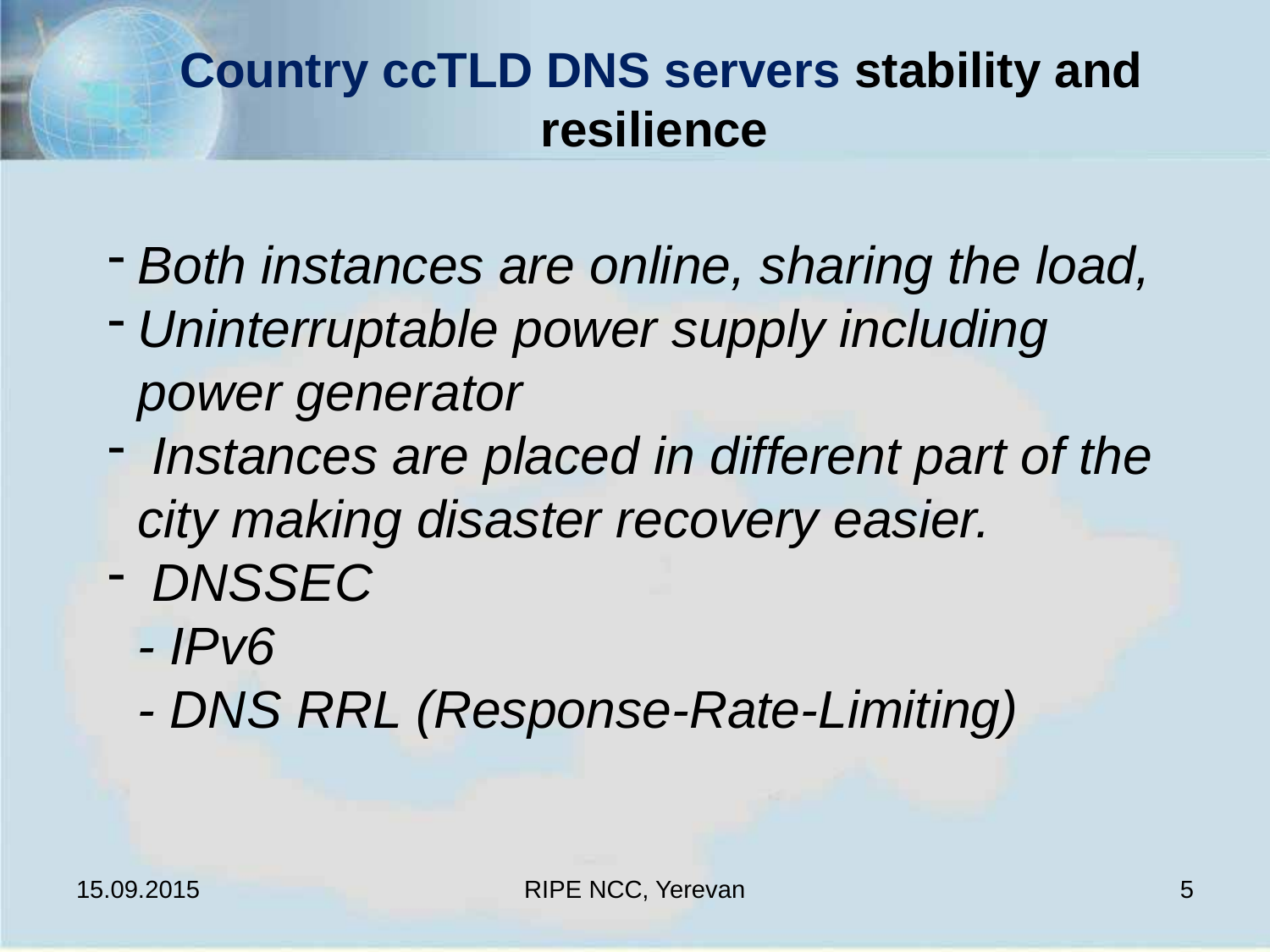

Country ccTLD DNS servers stability and resilience
Both instances are online, sharing the load,
Uninterruptable power supply including power generator
 Instances are placed in different part of the city making disaster recovery easier.
 DNSSEC
- IPv6
- DNS RRL (Response-Rate-Limiting)
15.09.2015
RIPE NCC, Yerevan
5